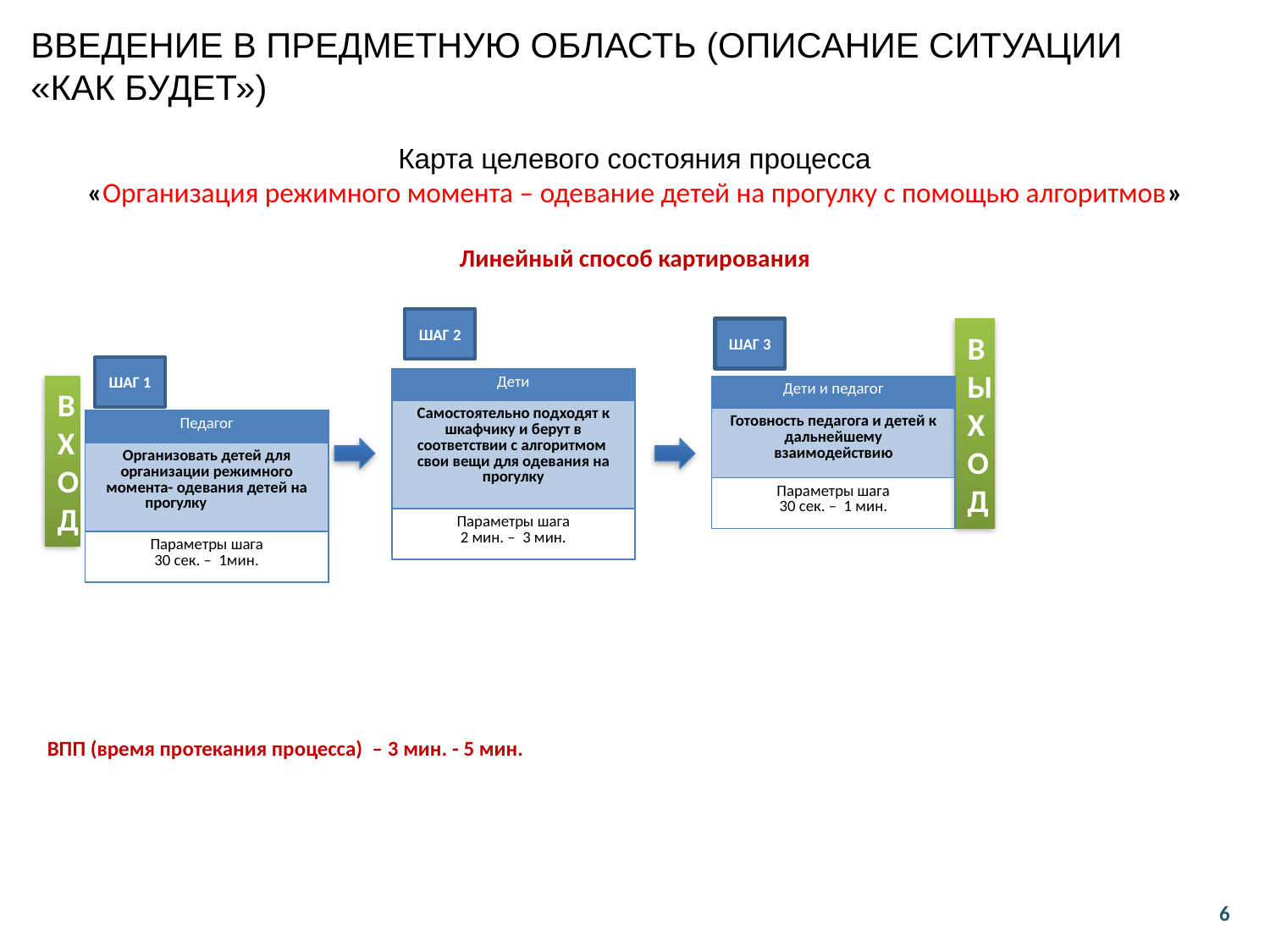

Введение в предметную область (описание ситуации «как будет»)
# Карта целевого состояния процесса «Организация режимного момента – одевание детей на прогулку с помощью алгоритмов»
Линейный способ картирования
ШАГ 2
ВЫХОД
ШАГ 3
ШАГ 1
| Дети |
| --- |
| Самостоятельно подходят к шкафчику и берут в соответствии с алгоритмом свои вещи для одевания на прогулку |
| Параметры шага 2 мин. – 3 мин. |
| Дети и педагог |
| --- |
| Готовность педагога и детей к дальнейшему взаимодействию |
| Параметры шага 30 сек. – 1 мин. |
ВХОД
| Педагог |
| --- |
| Организовать детей для организации режимного момента- одевания детей на прогулку |
| Параметры шага 30 сек. – 1мин. |

ВПП (время протекания процесса)  – 3 мин. - 5 мин.
6